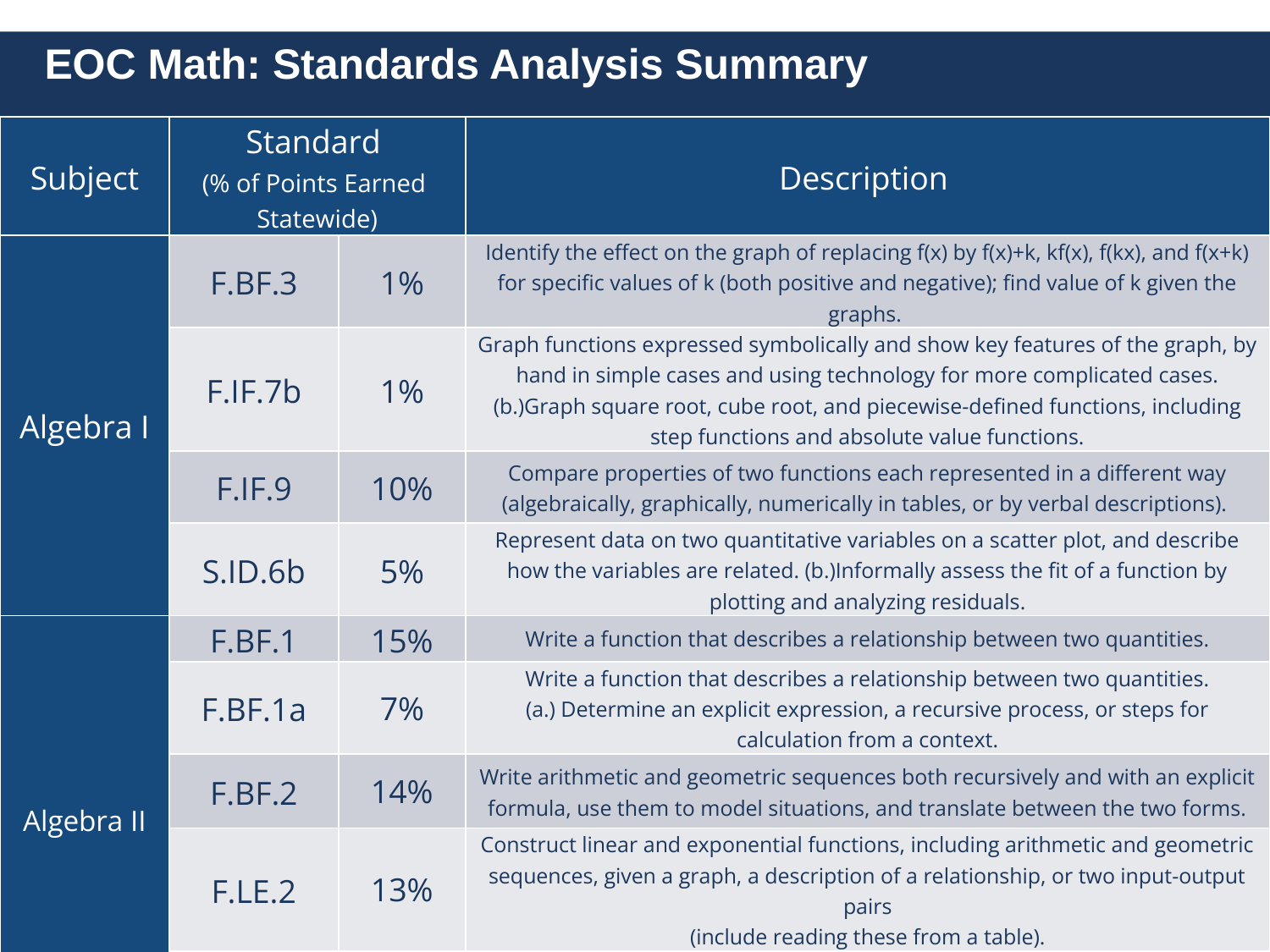

# EOC Math: Standards Analysis Summary
| Subject | Standard (% of Points Earned Statewide) |  | Description |
| --- | --- | --- | --- |
| Algebra I | F.BF.3 | 1% | Identify the effect on the graph of replacing f(x) by f(x)+k, kf(x), f(kx), and f(x+k) for specific values of k (both positive and negative); find value of k given the graphs. |
|  | F.IF.7b | 1% | Graph functions expressed symbolically and show key features of the graph, by hand in simple cases and using technology for more complicated cases.(b.)Graph square root, cube root, and piecewise-defined functions, including step functions and absolute value functions. |
|  | F.IF.9 | 10% | Compare properties of two functions each represented in a different way (algebraically, graphically, numerically in tables, or by verbal descriptions). |
|  | S.ID.6b | 5% | Represent data on two quantitative variables on a scatter plot, and describe how the variables are related. (b.)Informally assess the fit of a function by plotting and analyzing residuals. |
| Algebra II | F.BF.1 | 15% | Write a function that describes a relationship between two quantities. |
|  | F.BF.1a | 7% | Write a function that describes a relationship between two quantities. (a.) Determine an explicit expression, a recursive process, or steps for calculation from a context. |
|  | F.BF.2 | 14% | Write arithmetic and geometric sequences both recursively and with an explicit formula, use them to model situations, and translate between the two forms. |
|  | F.LE.2 | 13% | Construct linear and exponential functions, including arithmetic and geometric sequences, given a graph, a description of a relationship, or two input-output pairs (include reading these from a table). |
|  | F.TF.8 | 7% | Prove the Pythagorean identity sin2(θ) + cos2(θ) = 1 and use it to find sin(θ), cos(θ), or tan(θ) given sin(θ), cos(θ), or tan(θ) and the quadrant of the angle. |